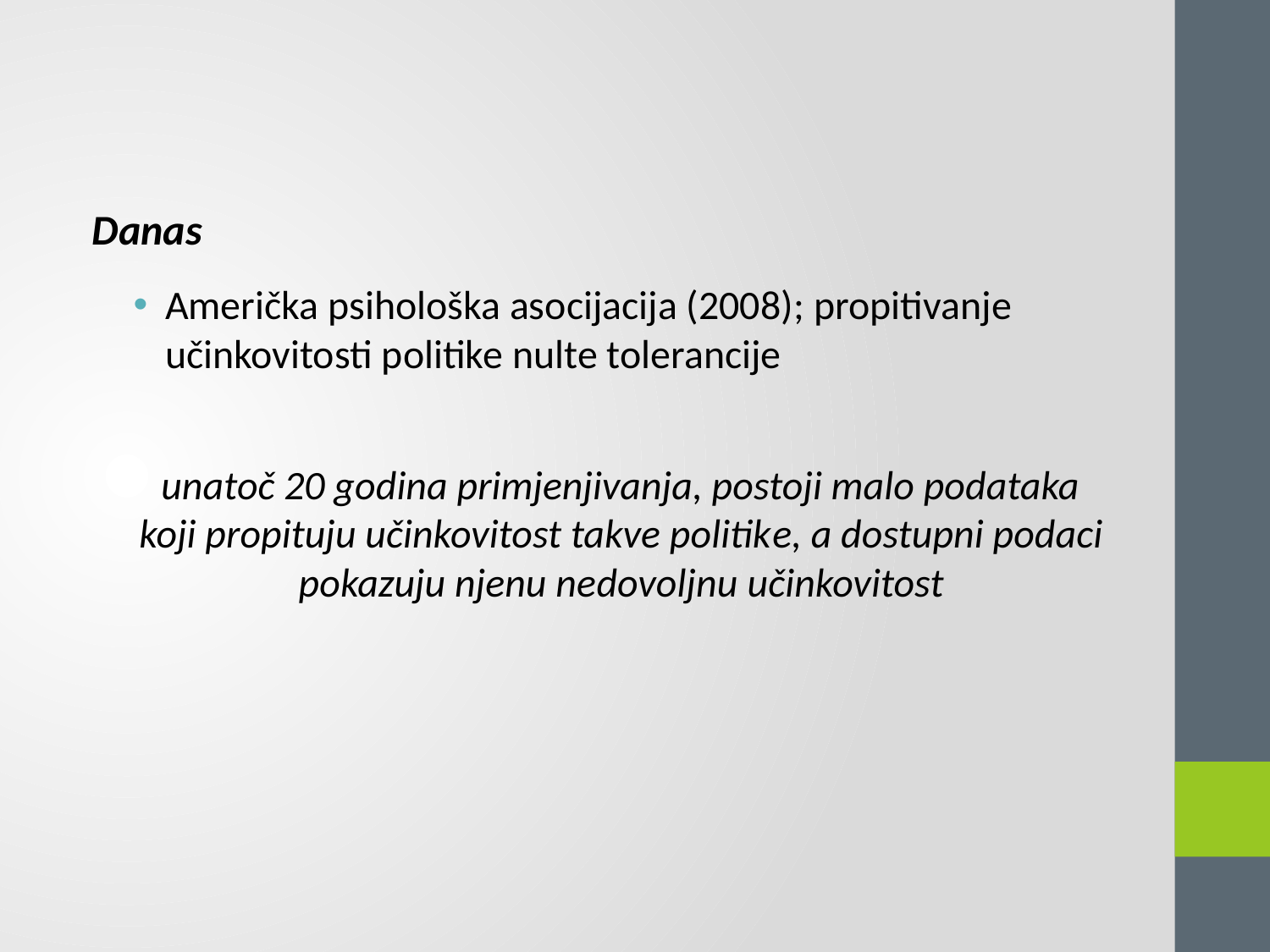

Danas
Američka psihološka asocijacija (2008); propitivanje učinkovitosti politike nulte tolerancije

unatoč 20 godina primjenjivanja, postoji malo podataka koji propituju učinkovitost takve politike, a dostupni podaci pokazuju njenu nedovoljnu učinkovitost